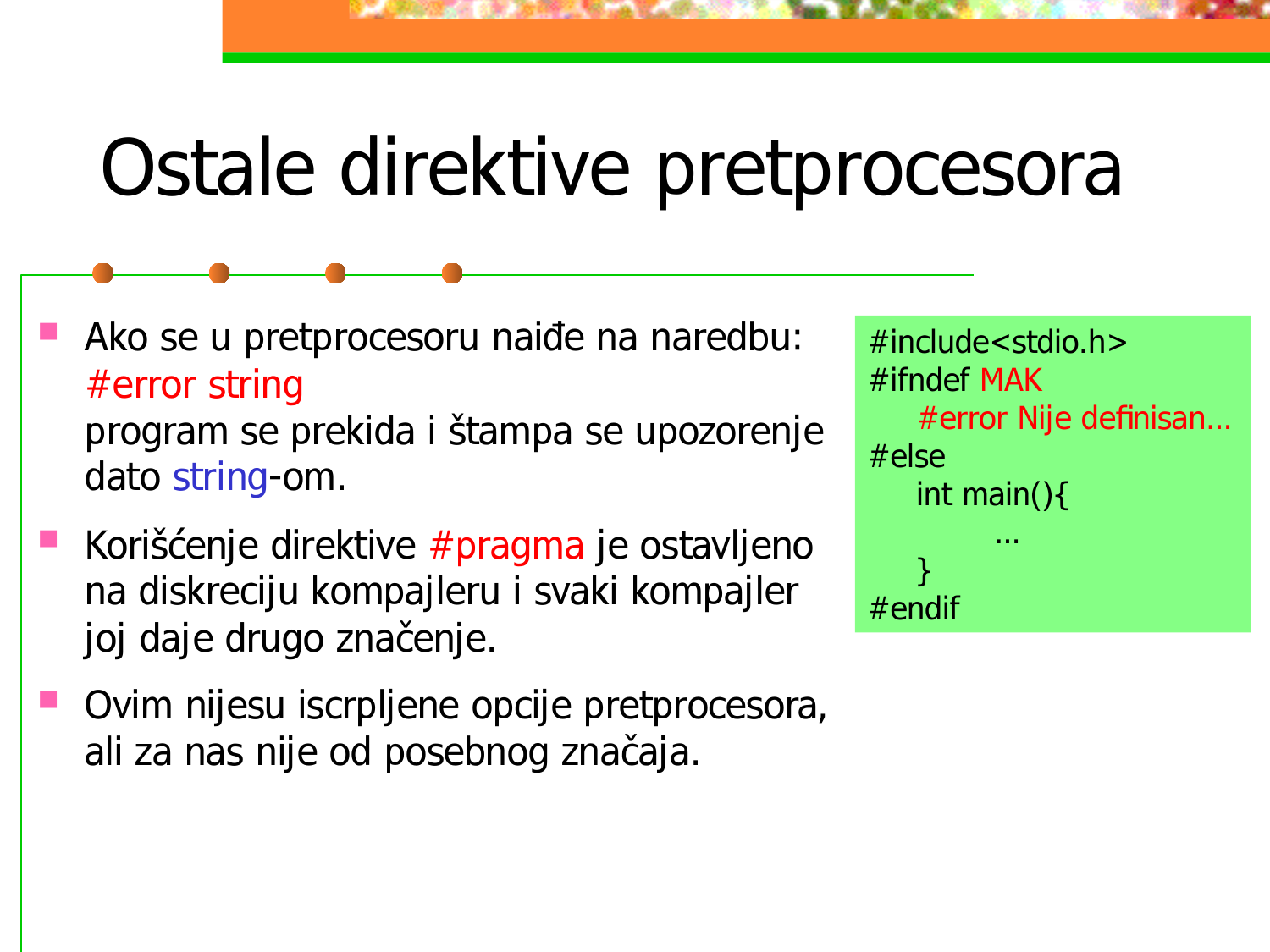

# Ostale direktive pretprocesora
Ako se u pretprocesoru naiđe na naredbu:
#error string
program se prekida i štampa se upozorenje dato string-om.
Korišćenje direktive #pragma je ostavljeno na diskreciju kompajleru i svaki kompajler joj daje drugo značenje.
Ovim nijesu iscrpljene opcije pretprocesora, ali za nas nije od posebnog značaja.
#include<stdio.h>
#ifndef MAK
	#error Nije definisan…
#else
	int main(){
		…
	}
#endif